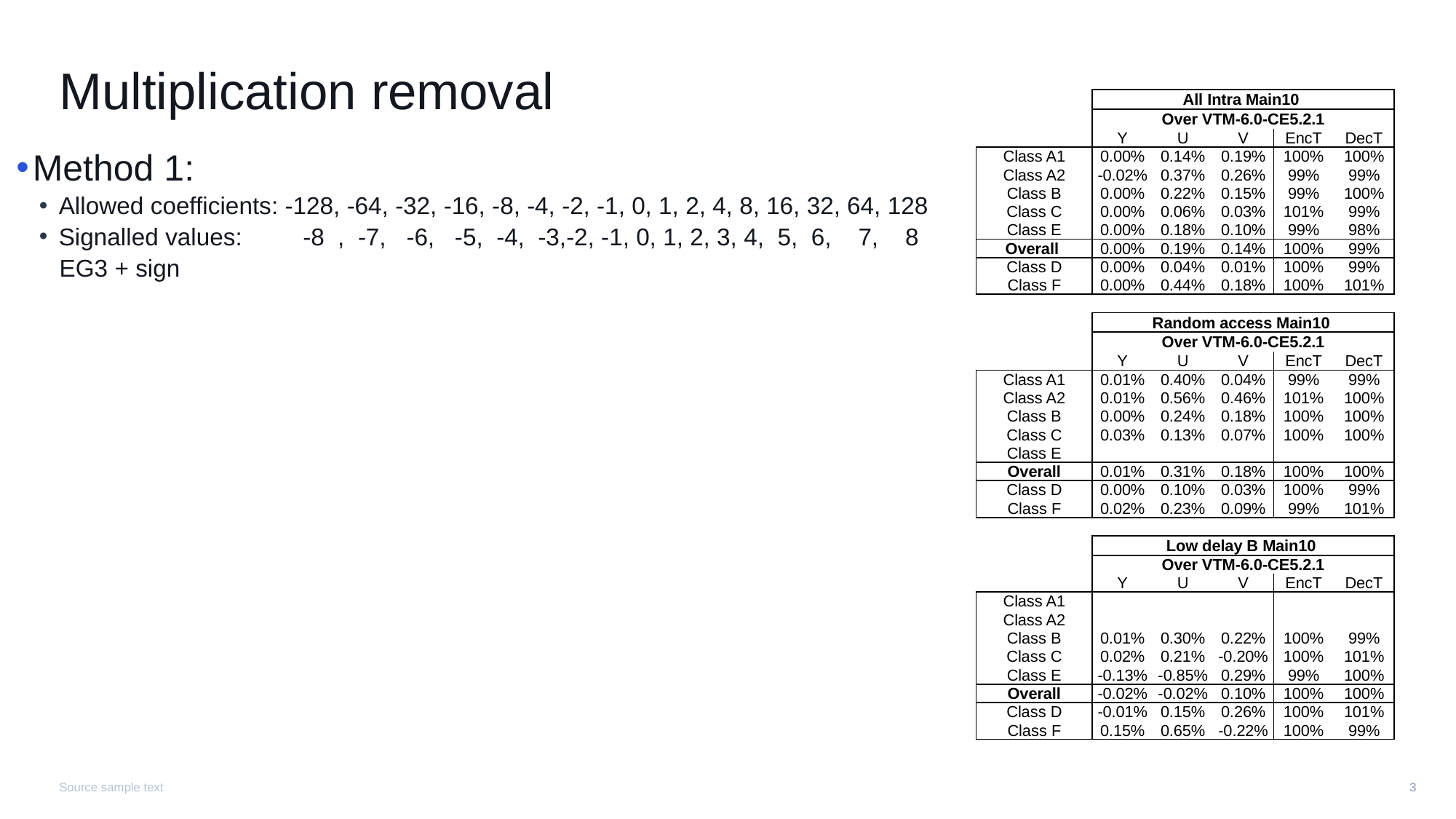

# Multiplication removal
|  | All Intra Main10 |  |  |  |  |
| --- | --- | --- | --- | --- | --- |
|  | Over VTM-6.0-CE5.2.1 |  |  |  |  |
|  | Y | U | V | EncT | DecT |
| Class A1 | 0.00% | 0.14% | 0.19% | 100% | 100% |
| Class A2 | -0.02% | 0.37% | 0.26% | 99% | 99% |
| Class B | 0.00% | 0.22% | 0.15% | 99% | 100% |
| Class C | 0.00% | 0.06% | 0.03% | 101% | 99% |
| Class E | 0.00% | 0.18% | 0.10% | 99% | 98% |
| Overall | 0.00% | 0.19% | 0.14% | 100% | 99% |
| Class D | 0.00% | 0.04% | 0.01% | 100% | 99% |
| Class F | 0.00% | 0.44% | 0.18% | 100% | 101% |
|  |  |  |  |  |  |
|  | Random access Main10 |  |  |  |  |
|  | Over VTM-6.0-CE5.2.1 |  |  |  |  |
|  | Y | U | V | EncT | DecT |
| Class A1 | 0.01% | 0.40% | 0.04% | 99% | 99% |
| Class A2 | 0.01% | 0.56% | 0.46% | 101% | 100% |
| Class B | 0.00% | 0.24% | 0.18% | 100% | 100% |
| Class C | 0.03% | 0.13% | 0.07% | 100% | 100% |
| Class E |  |  |  |  |  |
| Overall | 0.01% | 0.31% | 0.18% | 100% | 100% |
| Class D | 0.00% | 0.10% | 0.03% | 100% | 99% |
| Class F | 0.02% | 0.23% | 0.09% | 99% | 101% |
|  |  |  |  |  |  |
|  | Low delay B Main10 |  |  |  |  |
|  | Over VTM-6.0-CE5.2.1 |  |  |  |  |
|  | Y | U | V | EncT | DecT |
| Class A1 |  |  |  |  |  |
| Class A2 |  |  |  |  |  |
| Class B | 0.01% | 0.30% | 0.22% | 100% | 99% |
| Class C | 0.02% | 0.21% | -0.20% | 100% | 101% |
| Class E | -0.13% | -0.85% | 0.29% | 99% | 100% |
| Overall | -0.02% | -0.02% | 0.10% | 100% | 100% |
| Class D | -0.01% | 0.15% | 0.26% | 100% | 101% |
| Class F | 0.15% | 0.65% | -0.22% | 100% | 99% |
Method 1:
Allowed coefficients: -128, -64, -32, -16, -8, -4, -2, -1, 0, 1, 2, 4, 8, 16, 32, 64, 128
Signalled values:         -8  ,  -7,   -6,   -5,  -4,  -3,-2, -1, 0, 1, 2, 3, 4,  5,  6,    7,    8
   EG3 + sign
Source sample text